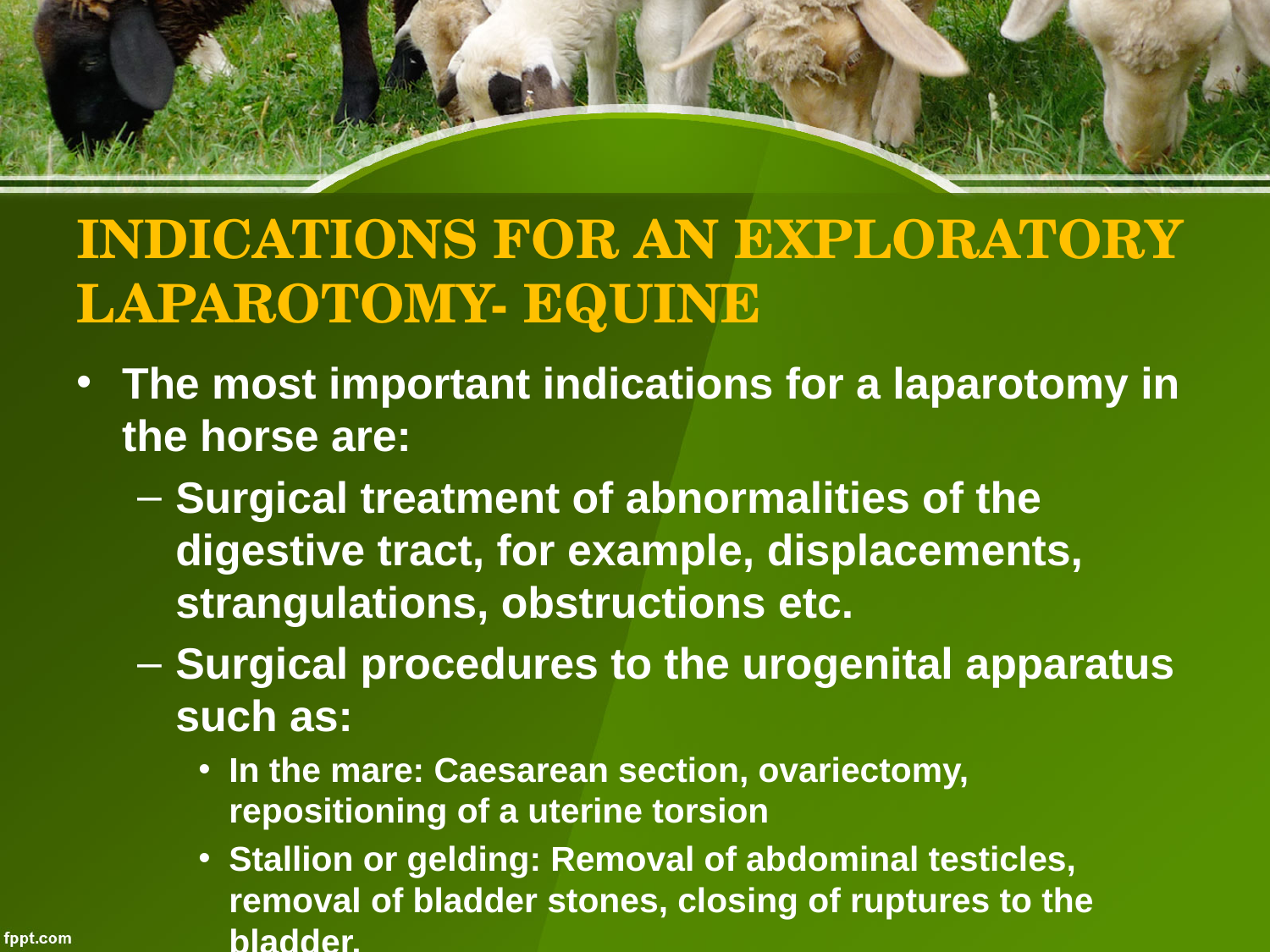

# INDICATIONS FOR AN EXPLORATORY LAPAROTOMY- EQUINE
The most important indications for a laparotomy in the horse are:
Surgical treatment of abnormalities of the digestive tract, for example, displacements, strangulations, obstructions etc.
Surgical procedures to the urogenital apparatus such as:
In the mare: Caesarean section, ovariectomy, repositioning of a uterine torsion
Stallion or gelding: Removal of abdominal testicles, removal of bladder stones, closing of ruptures to the bladder.